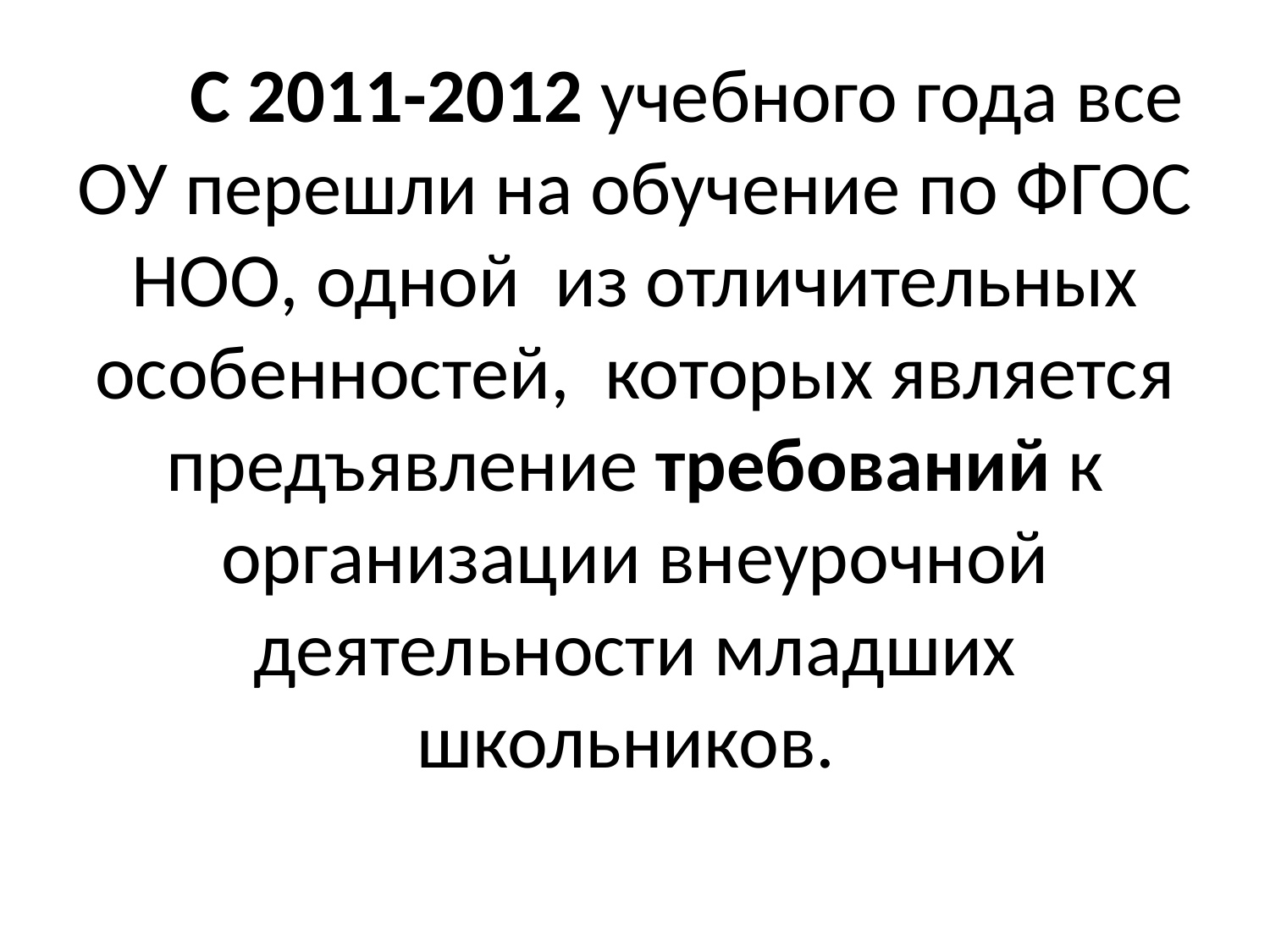

# С 2011-2012 учебного года все ОУ перешли на обучение по ФГОС НОО, одной  из отличительных особенностей,  которых является предъявление требований к организации внеурочной деятельности младших школьников.